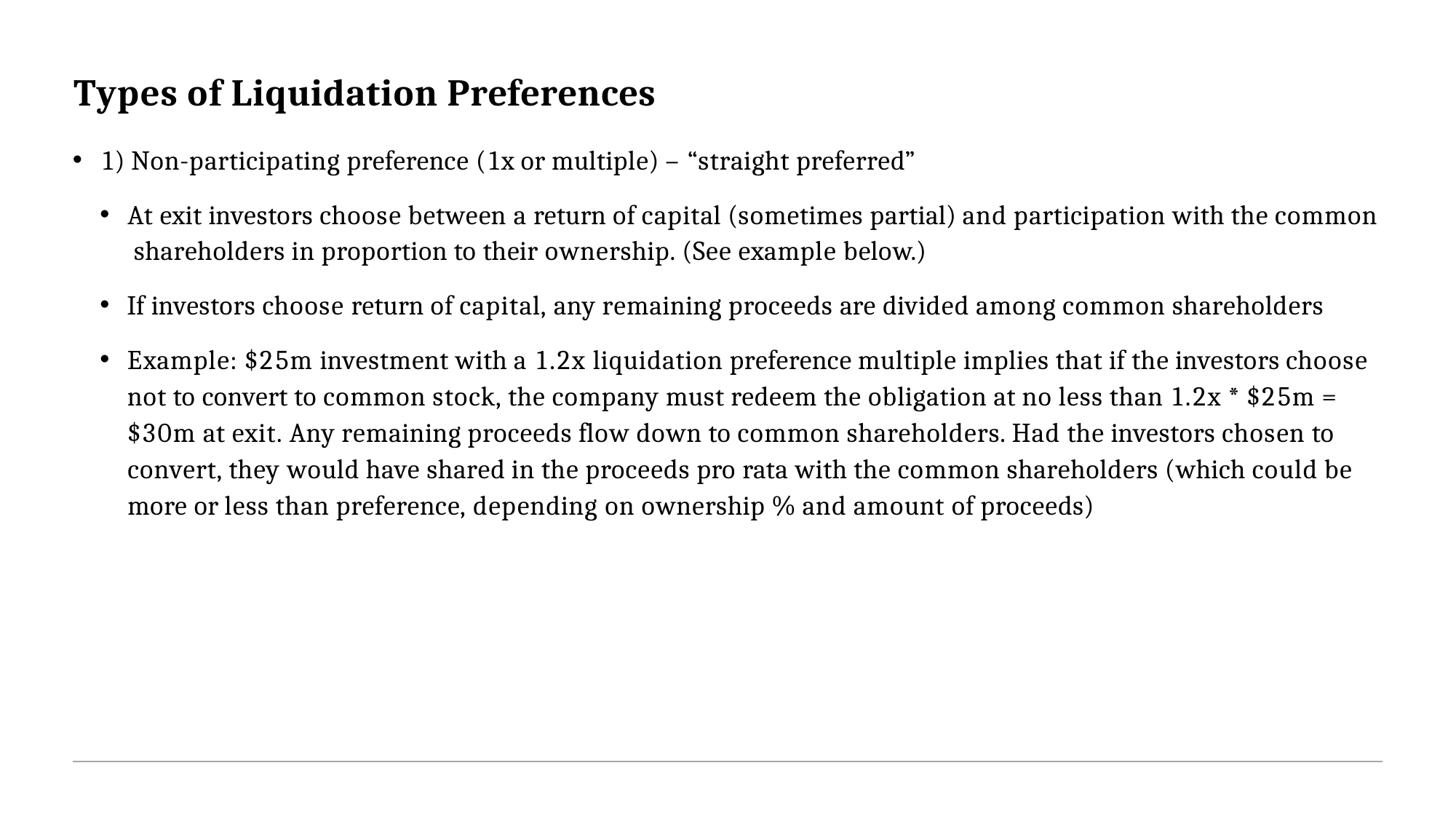

# Types of Liquidation Preferences
1) Non-participating preference (1x or multiple) – “straight preferred”
At exit investors choose between a return of capital (sometimes partial) and participation with the common  shareholders in proportion to their ownership. (See example below.)
If investors choose return of capital, any remaining proceeds are divided among common shareholders
Example: $25m investment with a 1.2x liquidation preference multiple implies that if the investors choose  not to convert to common stock, the company must redeem the obligation at no less than 1.2x * $25m =
$30m at exit. Any remaining proceeds flow down to common shareholders. Had the investors chosen to  convert, they would have shared in the proceeds pro rata with the common shareholders (which could be  more or less than preference, depending on ownership % and amount of proceeds)